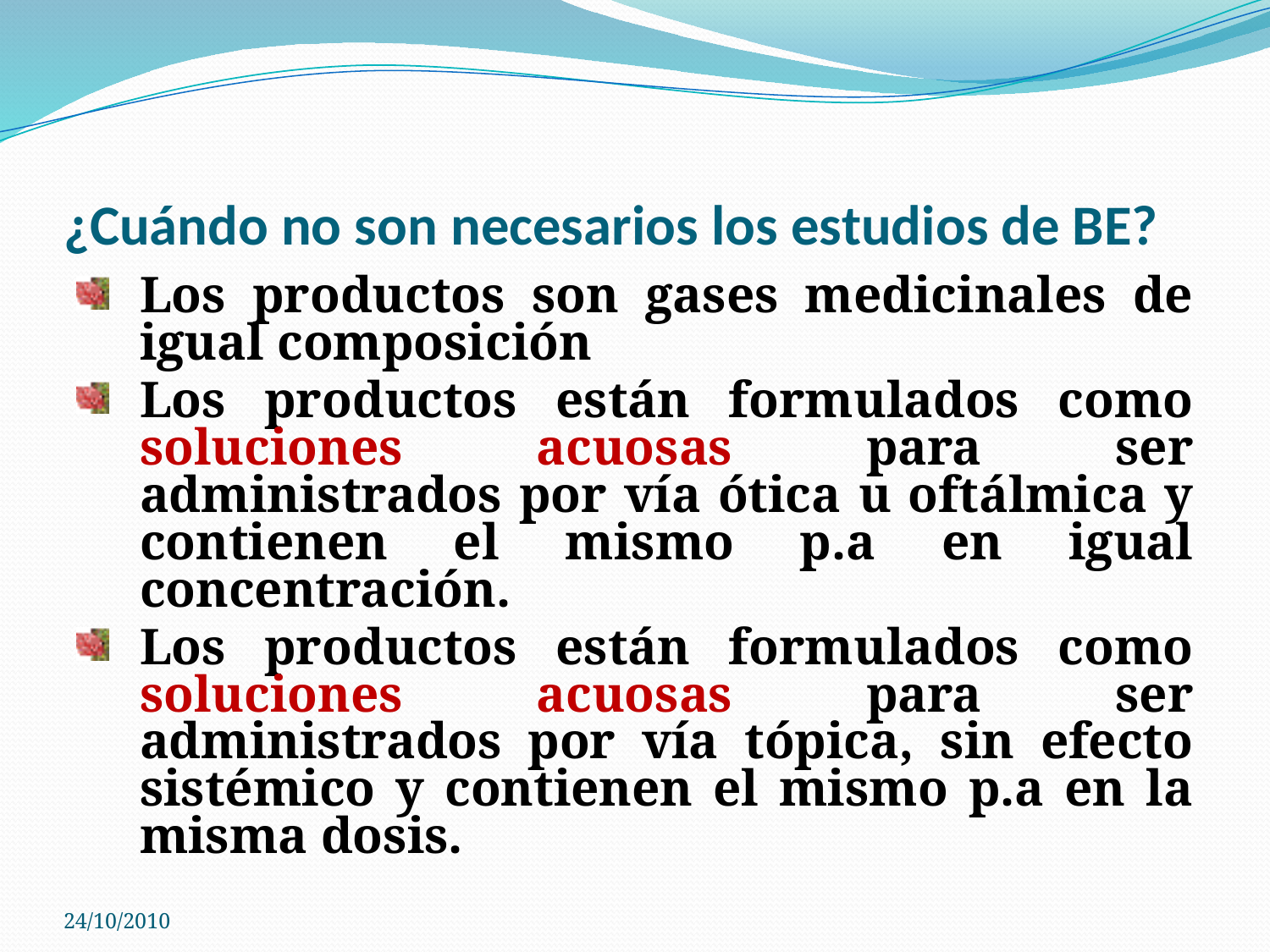

# ¿Cuándo no son necesarios los estudios de BE?
Los productos son gases medicinales de igual composición
Los productos están formulados como soluciones acuosas para ser administrados por vía ótica u oftálmica y contienen el mismo p.a en igual concentración.
Los productos están formulados como soluciones acuosas para ser administrados por vía tópica, sin efecto sistémico y contienen el mismo p.a en la misma dosis.

24/10/2010